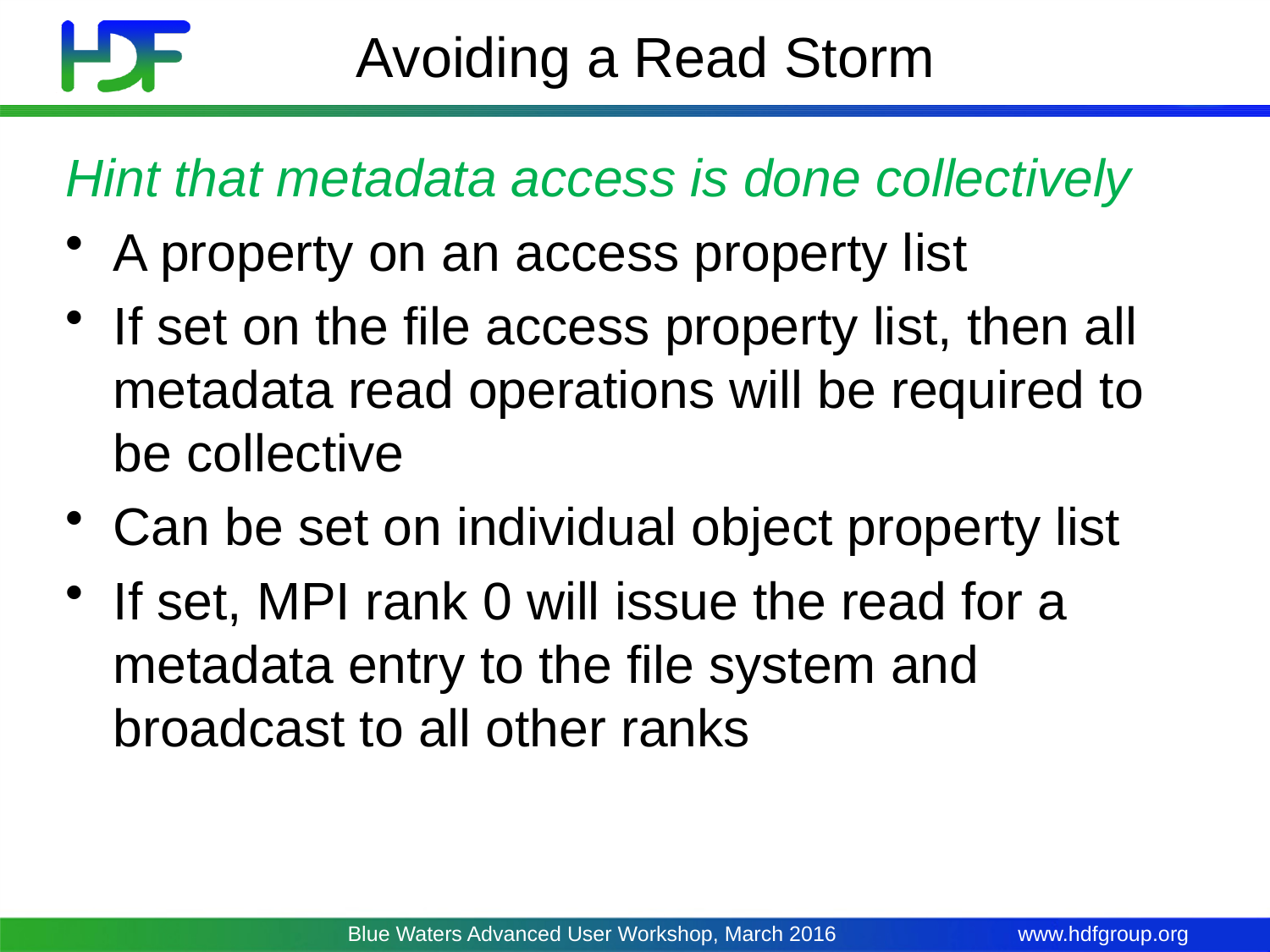

# Avoiding a Read Storm
Hint that metadata access is done collectively
A property on an access property list
If set on the file access property list, then all metadata read operations will be required to be collective
Can be set on individual object property list
If set, MPI rank 0 will issue the read for a metadata entry to the file system and broadcast to all other ranks

Blue Waters Advanced User Workshop, March 2016